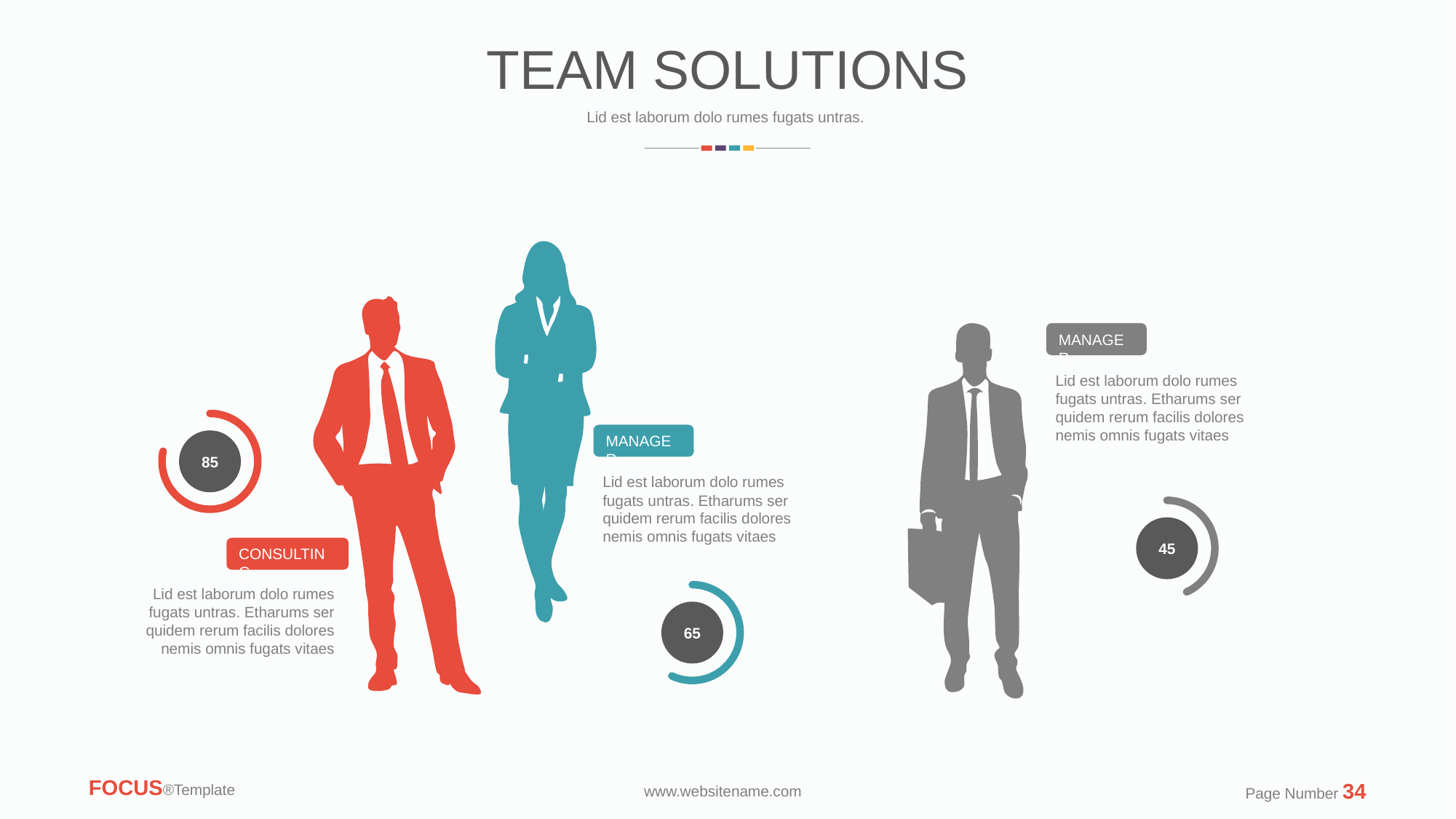

TEAM SOLUTIONS
Lid est laborum dolo rumes fugats untras.

MANAGER
Lid est laborum dolo rumes fugats untras. Etharums ser quidem rerum facilis dolores nemis omnis fugats vitaes

MANAGER
85
Lid est laborum dolo rumes fugats untras. Etharums ser quidem rerum facilis dolores nemis omnis fugats vitaes

45
CONSULTING
Lid est laborum dolo rumes fugats untras. Etharums ser quidem rerum facilis dolores nemis omnis fugats vitaes

65
FOCUS®Template
Page Number 34
www.websitename.com